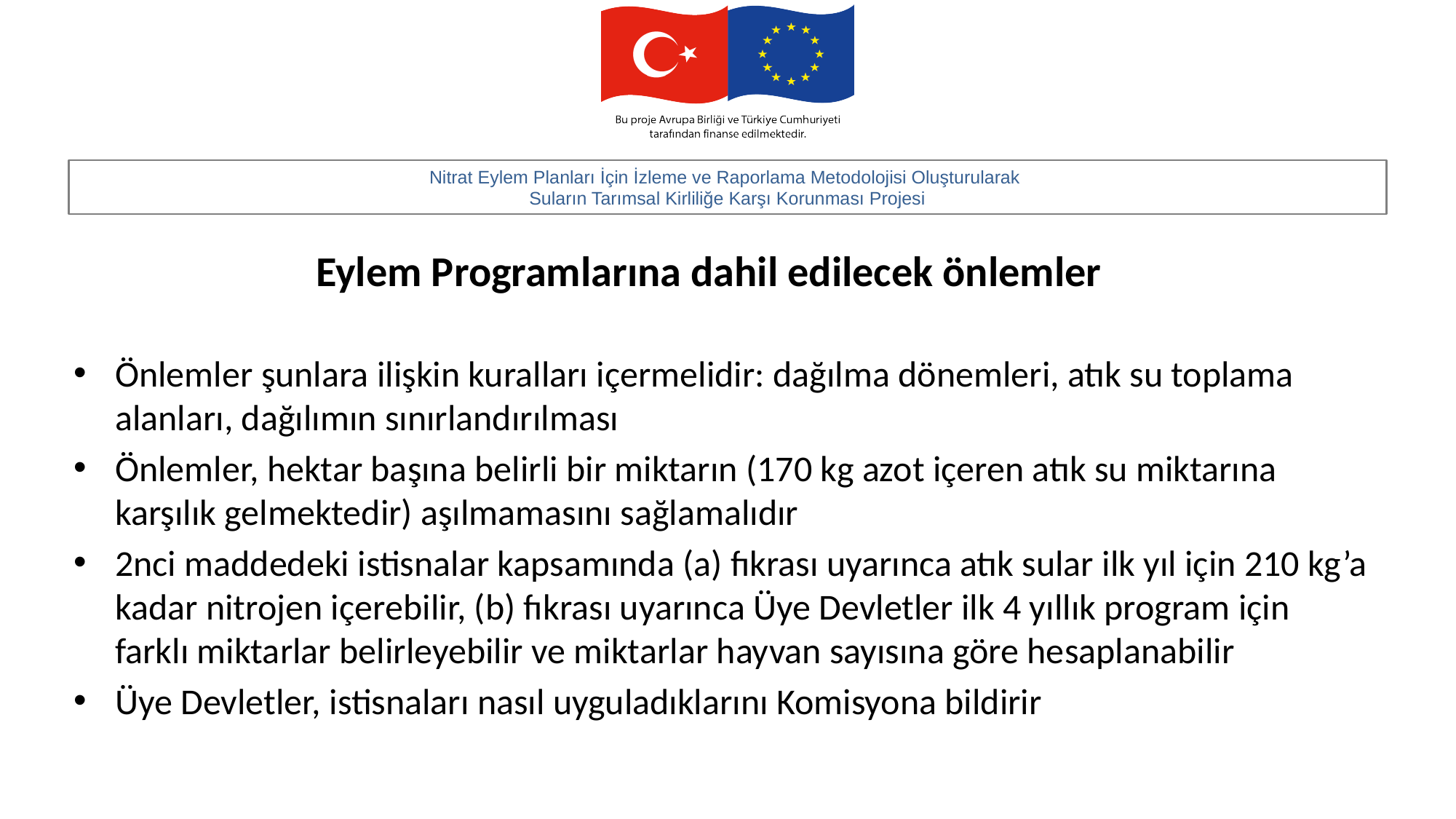

# Eylem Programlarına dahil edilecek önlemler
Önlemler şunlara ilişkin kuralları içermelidir: dağılma dönemleri, atık su toplama alanları, dağılımın sınırlandırılması
Önlemler, hektar başına belirli bir miktarın (170 kg azot içeren atık su miktarına karşılık gelmektedir) aşılmamasını sağlamalıdır
2nci maddedeki istisnalar kapsamında (a) fıkrası uyarınca atık sular ilk yıl için 210 kg’a kadar nitrojen içerebilir, (b) fıkrası uyarınca Üye Devletler ilk 4 yıllık program için farklı miktarlar belirleyebilir ve miktarlar hayvan sayısına göre hesaplanabilir
Üye Devletler, istisnaları nasıl uyguladıklarını Komisyona bildirir